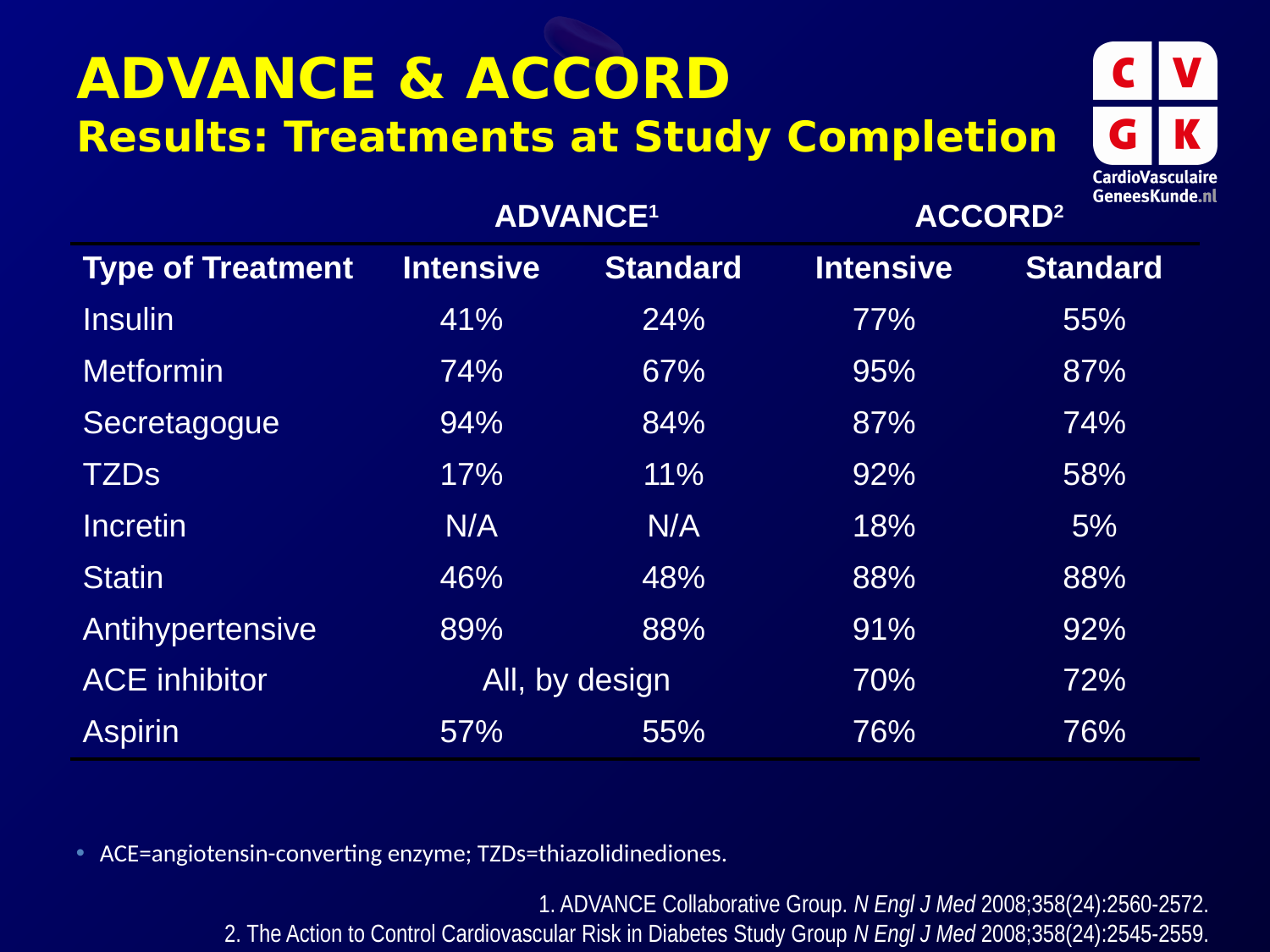

ADVANCE & ACCORD
Results: Treatments at Study Completion
|  | ADVANCE1 |  | ACCORD2 |  |
| --- | --- | --- | --- | --- |
| Type of Treatment | Intensive | Standard | Intensive | Standard |
| Insulin | 41% | 24% | 77% | 55% |
| Metformin | 74% | 67% | 95% | 87% |
| Secretagogue | 94% | 84% | 87% | 74% |
| TZDs | 17% | 11% | 92% | 58% |
| Incretin | N/A | N/A | 18% | 5% |
| Statin | 46% | 48% | 88% | 88% |
| Antihypertensive | 89% | 88% | 91% | 92% |
| ACE inhibitor | All, by design |  | 70% | 72% |
| Aspirin | 57% | 55% | 76% | 76% |
ACE=angiotensin-converting enzyme; TZDs=thiazolidinediones.

1. ADVANCE Collaborative Group. N Engl J Med 2008;358(24):2560-2572.
2. The Action to Control Cardiovascular Risk in Diabetes Study Group N Engl J Med 2008;358(24):2545-2559.